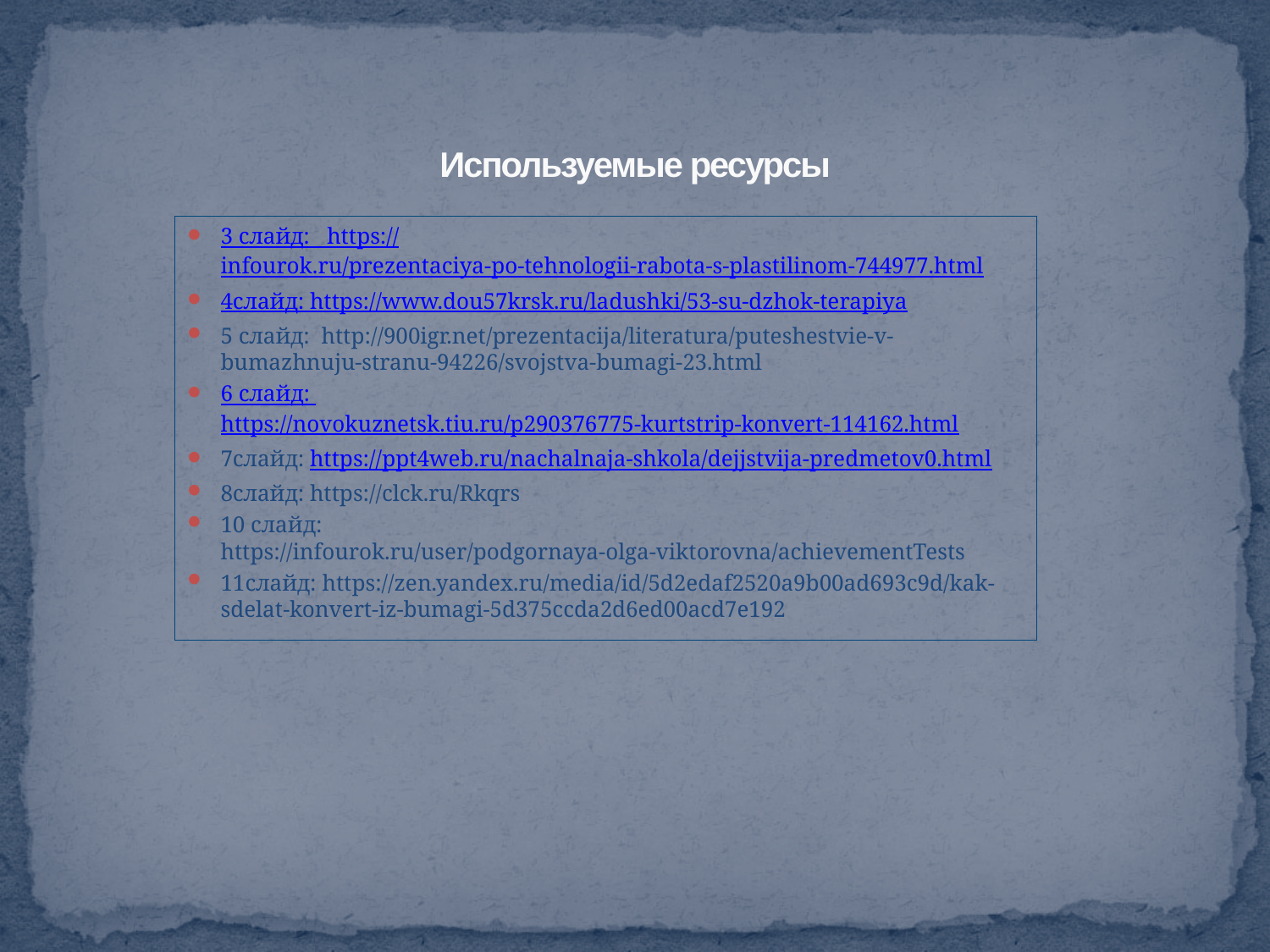

# Используемые ресурсы
3 слайд:   https://infourok.ru/prezentaciya-po-tehnologii-rabota-s-plastilinom-744977.html
4слайд: https://www.dou57krsk.ru/ladushki/53-su-dzhok-terapiya
5 слайд:  http://900igr.net/prezentacija/literatura/puteshestvie-v-bumazhnuju-stranu-94226/svojstva-bumagi-23.html
6 слайд: https://novokuznetsk.tiu.ru/p290376775-kurtstrip-konvert-114162.html
7слайд: https://ppt4web.ru/nachalnaja-shkola/dejjstvija-predmetov0.html
8слайд: https://clck.ru/Rkqrs
10 слайд: https://infourok.ru/user/podgornaya-olga-viktorovna/achievementTests
11слайд: https://zen.yandex.ru/media/id/5d2edaf2520a9b00ad693c9d/kak-sdelat-konvert-iz-bumagi-5d375ccda2d6ed00acd7e192